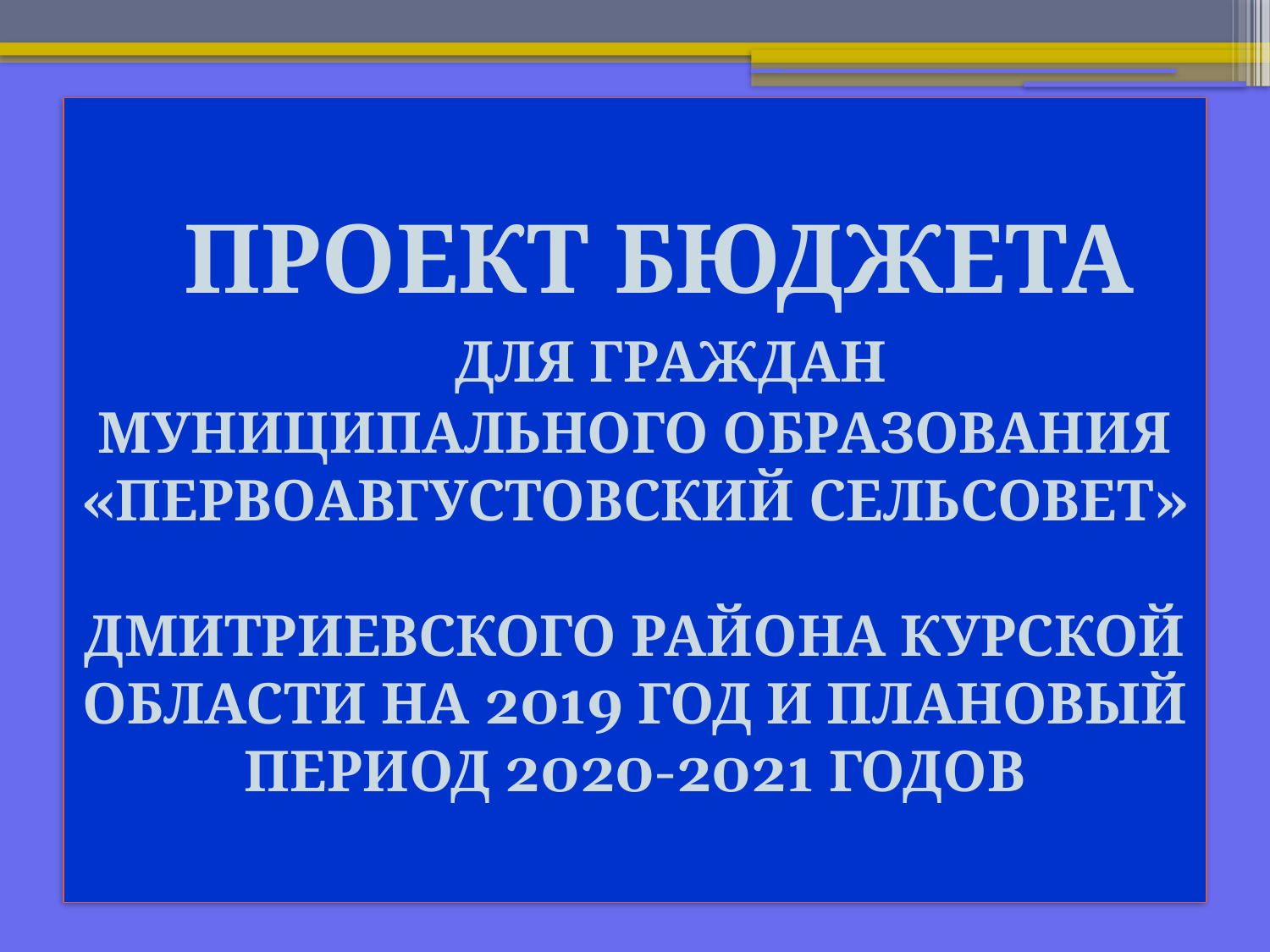

# ПРОЕКТ БЮДЖЕТА ДЛЯ ГРАЖДАН МУНИЦИПАЛЬНОГО ОБРАЗОВАНИЯ «ПЕРВОАВГУСТОВСКИЙ СЕЛЬСОВЕТ» ДМИТРИЕВСКОГО РАЙОНА КУРСКОЙ ОБЛАСТИ НА 2019 ГОД И ПЛАНОВЫЙ ПЕРИОД 2020-2021 ГОДОВ